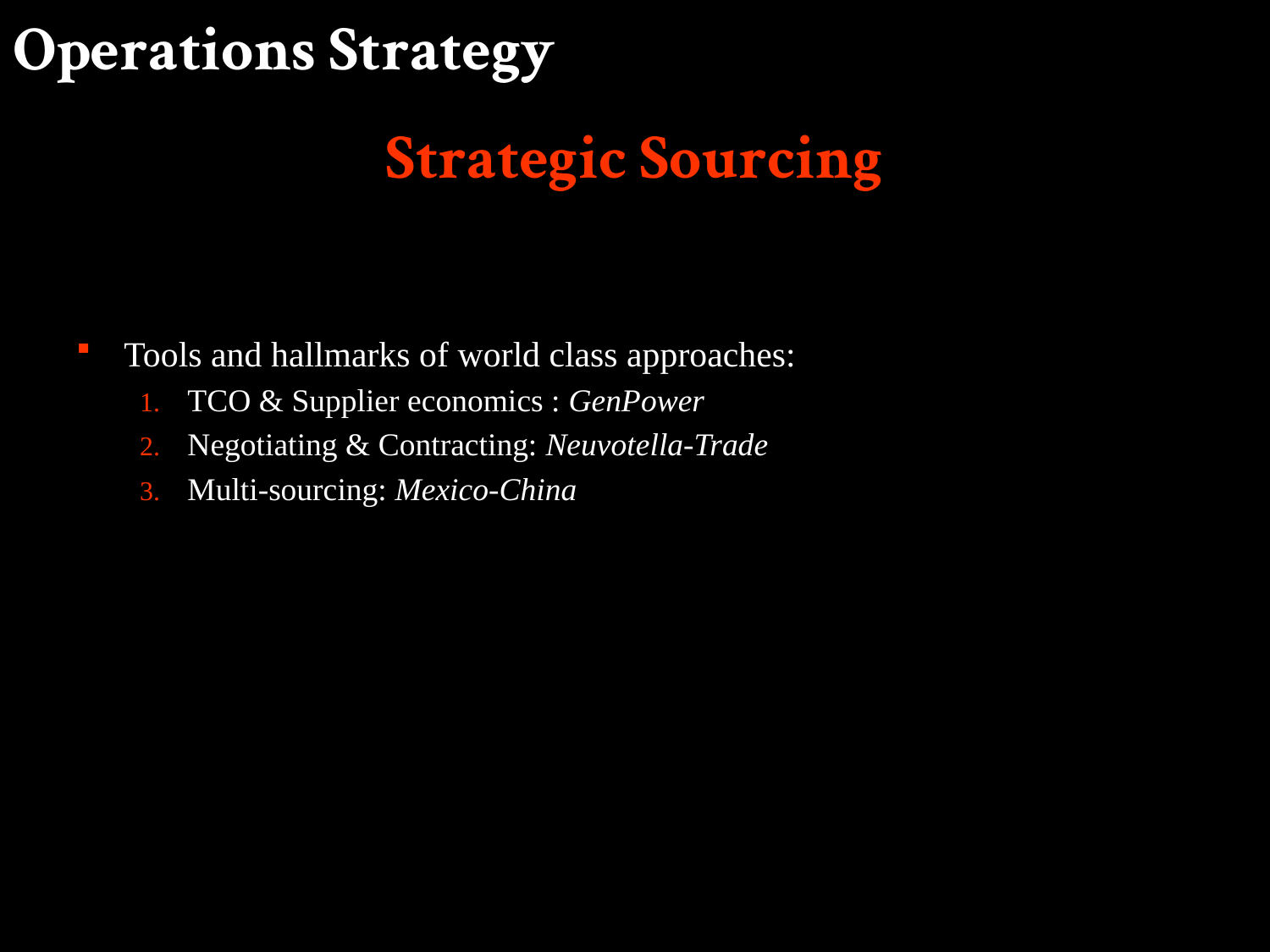

Operations Strategy
Strategic Sourcing
Tools and hallmarks of world class approaches:
TCO & Supplier economics : GenPower
Negotiating & Contracting: Neuvotella-Trade
Multi-sourcing: Mexico-China